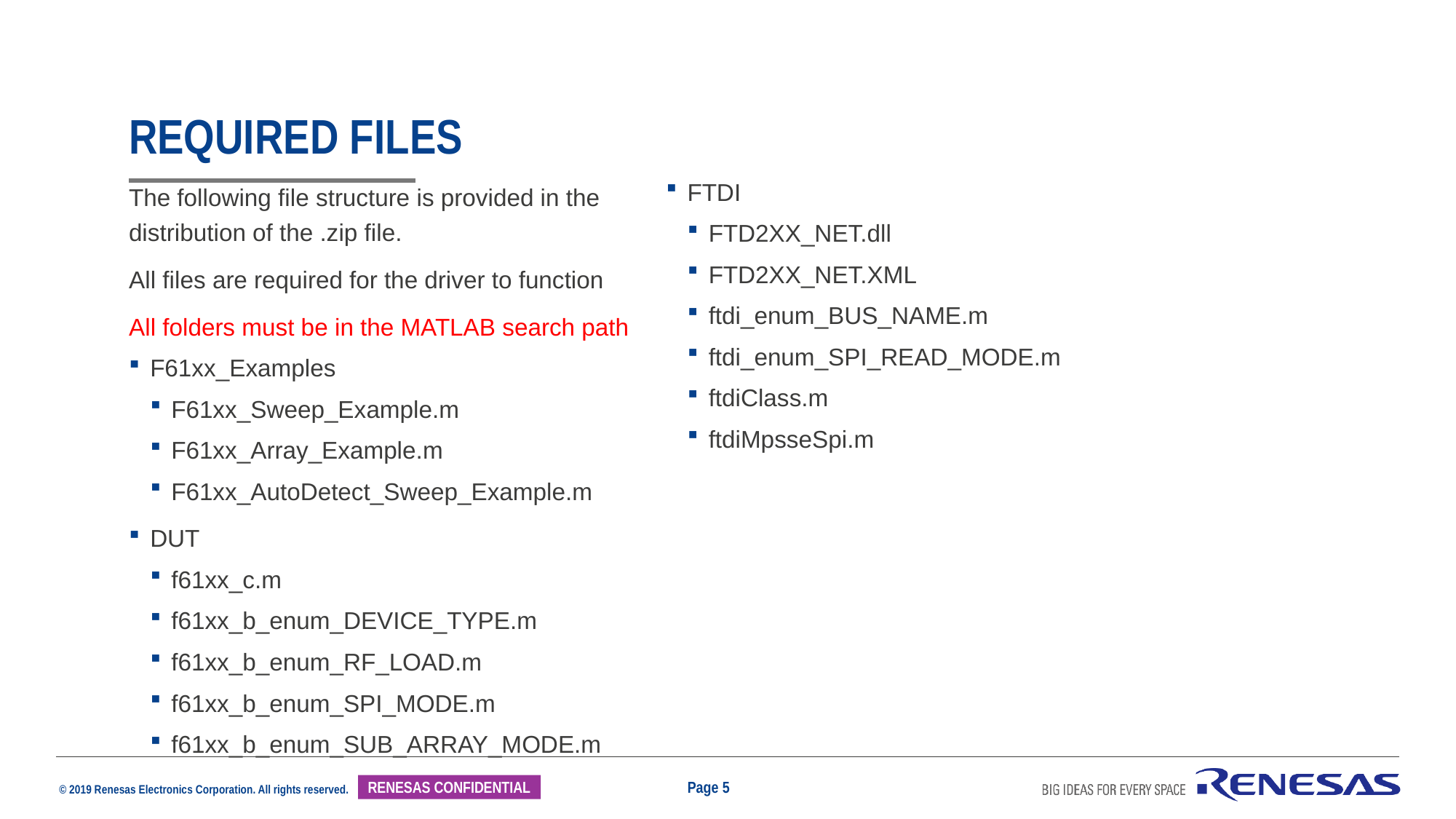

# Required Files
The following file structure is provided in the distribution of the .zip file.
All files are required for the driver to function
All folders must be in the MATLAB search path
F61xx_Examples
F61xx_Sweep_Example.m
F61xx_Array_Example.m
F61xx_AutoDetect_Sweep_Example.m
DUT
f61xx_c.m
f61xx_b_enum_DEVICE_TYPE.m
f61xx_b_enum_RF_LOAD.m
f61xx_b_enum_SPI_MODE.m
f61xx_b_enum_SUB_ARRAY_MODE.m
FTDI
FTD2XX_NET.dll
FTD2XX_NET.XML
ftdi_enum_BUS_NAME.m
ftdi_enum_SPI_READ_MODE.m
ftdiClass.m
ftdiMpsseSpi.m

Page 5